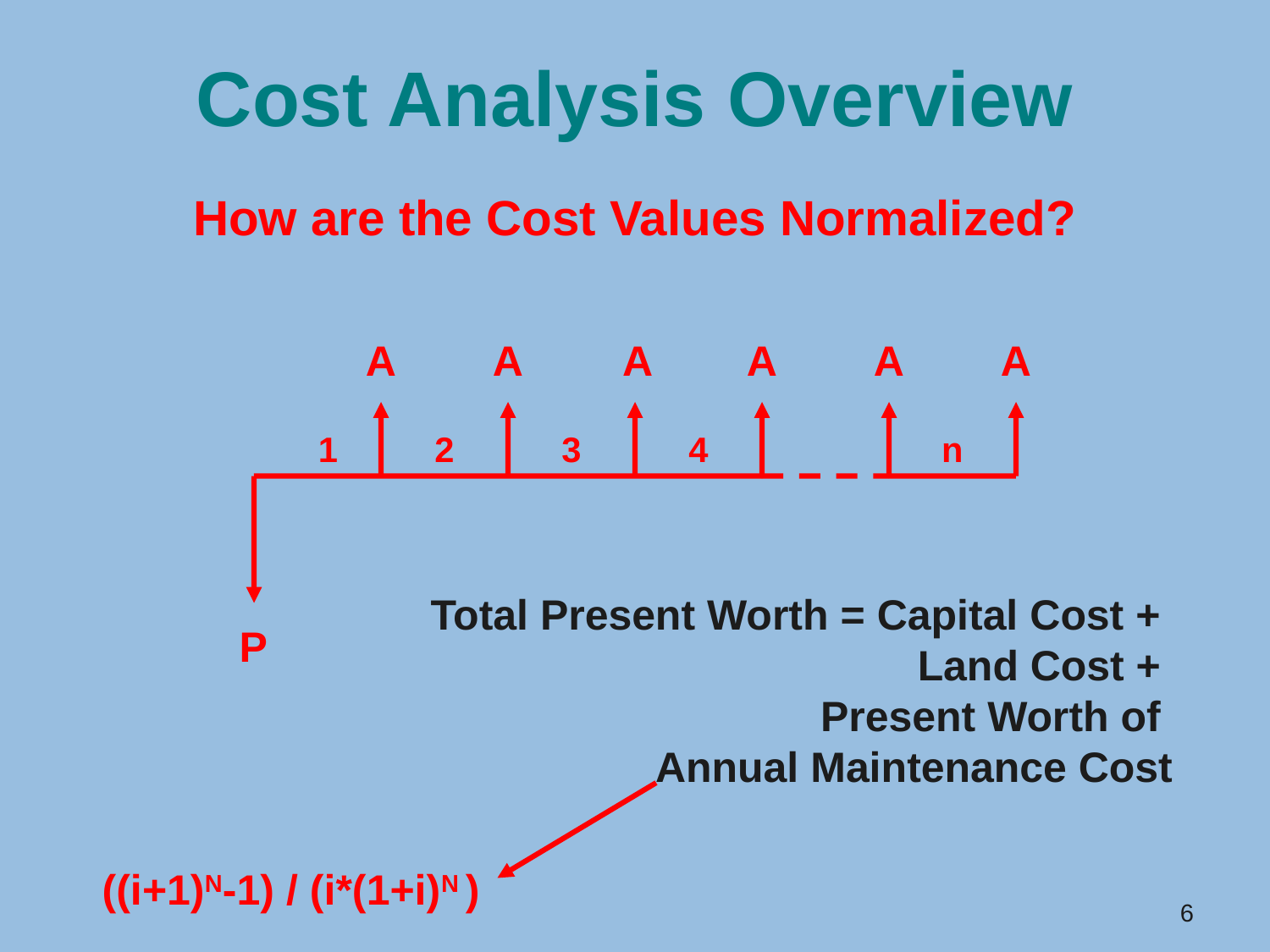

# Cost Analysis Overview
How are the Cost Values Normalized?
A
A
A
A
A
A

1
2
3
4
n

Total Present Worth = Capital Cost +
Land Cost +
Present Worth of
Annual Maintenance Cost
P

((i+1)N-1) / (i*(1+i)N )
6